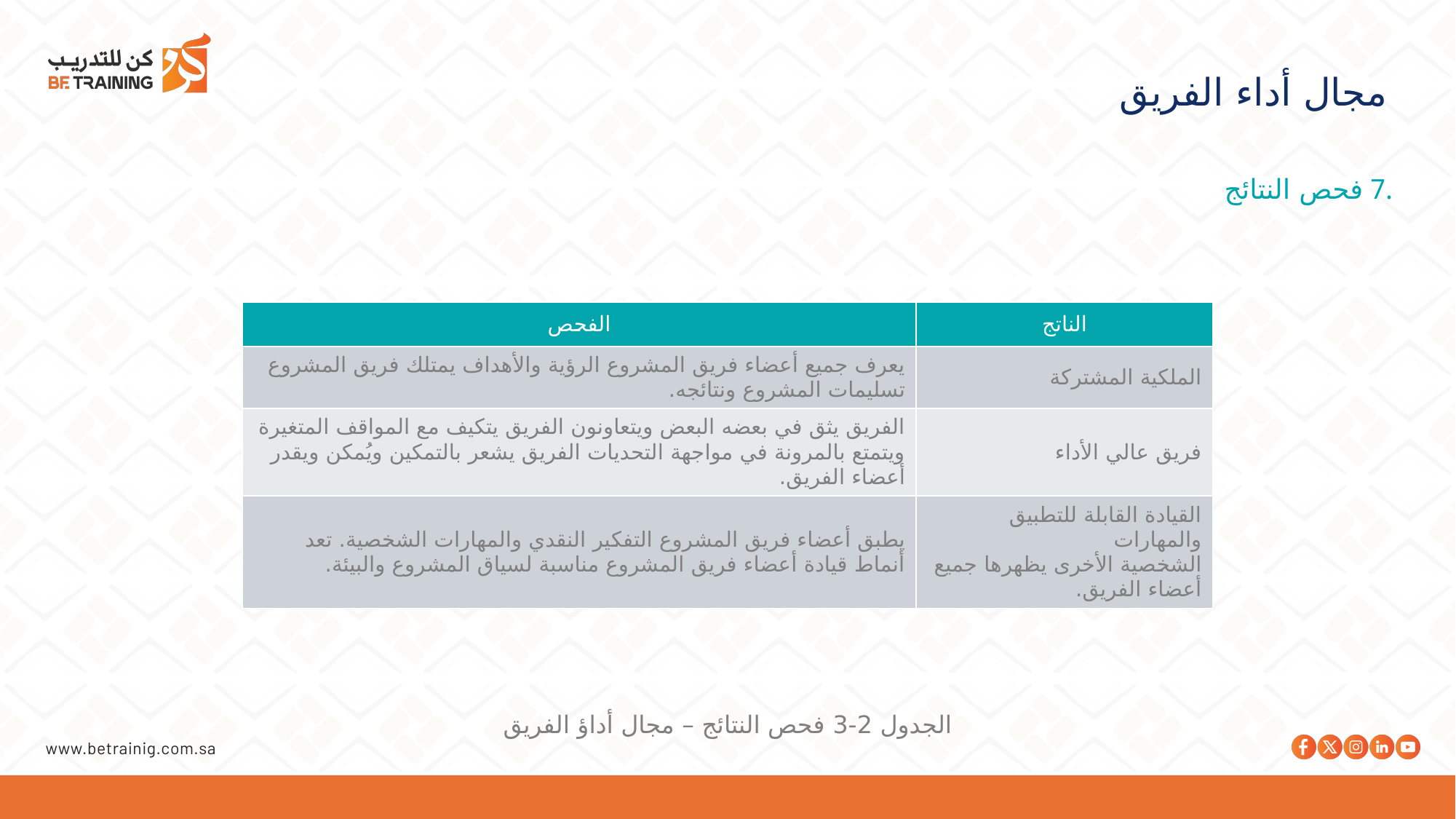

مجال أداء الفريق
.7 فحص النتائج
| الفحص | الناتج |
| --- | --- |
| يعرف جميع أعضاء فريق المشروع الرؤية والأهداف يمتلك فريق المشروع تسليمات المشروع ونتائجه. | الملكية المشتركة |
| الفريق يثق في بعضه البعض ويتعاونون الفريق يتكيف مع المواقف المتغيرة ويتمتع بالمرونة في مواجهة التحديات الفريق يشعر بالتمكين ويُمكن ويقدر أعضاء الفريق. | فريق عالي الأداء |
| يطبق أعضاء فريق المشروع التفكير النقدي والمهارات الشخصية. تعد أنماط قيادة أعضاء فريق المشروع مناسبة لسياق المشروع والبيئة. | القيادة القابلة للتطبيق والمهارات الشخصية الأخرى يظهرها جميع أعضاء الفريق. |
الجدول 2-3 فحص النتائج – مجال أداؤ الفريق